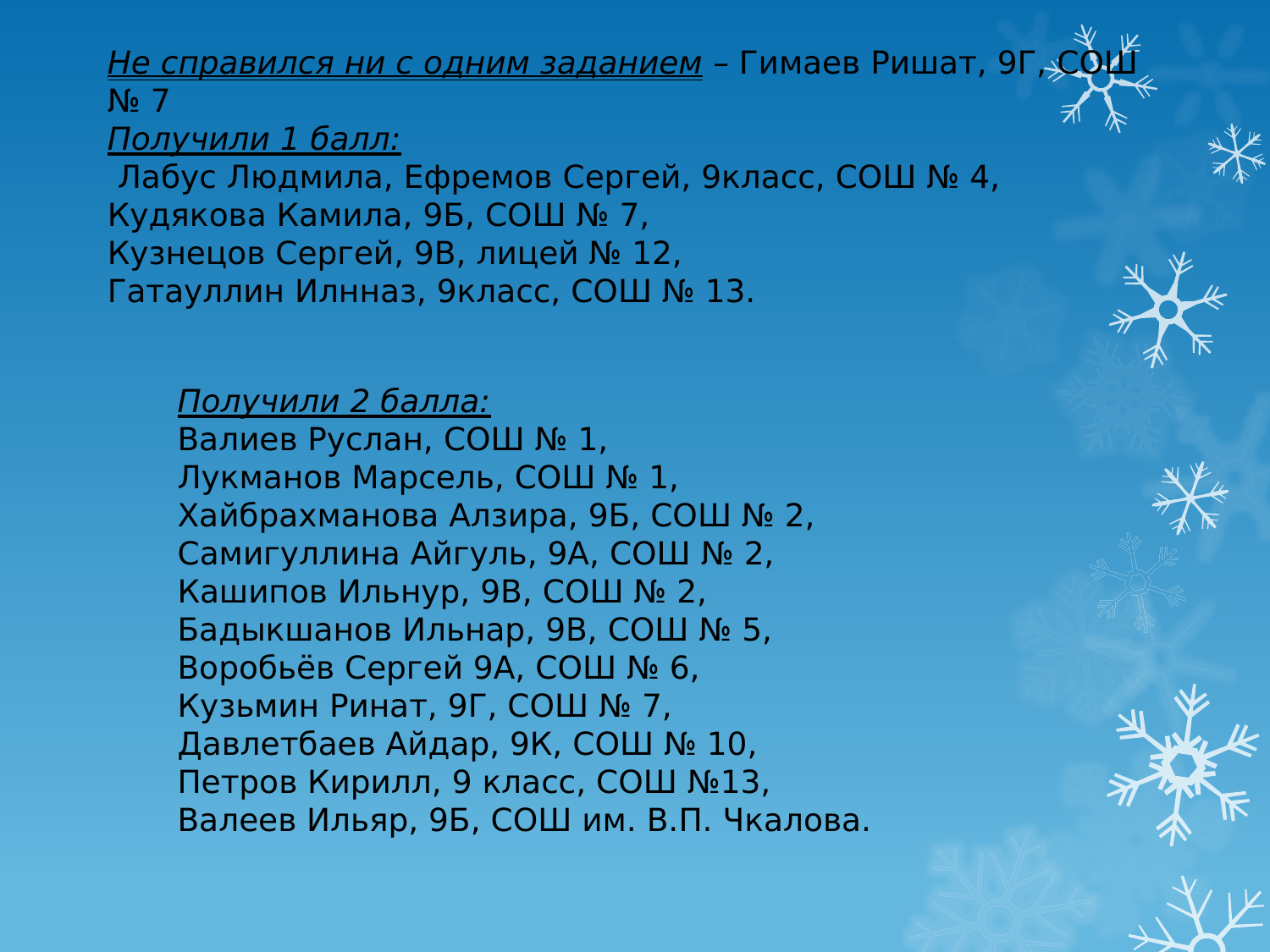

Не справился ни с одним заданием – Гимаев Ришат, 9Г, СОШ № 7
Получили 1 балл:
 Лабус Людмила, Ефремов Сергей, 9класс, СОШ № 4,
Кудякова Камила, 9Б, СОШ № 7,
Кузнецов Сергей, 9В, лицей № 12,
Гатауллин Илнназ, 9класс, СОШ № 13.
Получили 2 балла:
Валиев Руслан, СОШ № 1,
Лукманов Марсель, СОШ № 1,
Хайбрахманова Алзира, 9Б, СОШ № 2,
Самигуллина Айгуль, 9А, СОШ № 2,
Кашипов Ильнур, 9В, СОШ № 2,
Бадыкшанов Ильнар, 9В, СОШ № 5,
Воробьёв Сергей 9А, СОШ № 6,
Кузьмин Ринат, 9Г, СОШ № 7,
Давлетбаев Айдар, 9К, СОШ № 10,
Петров Кирилл, 9 класс, СОШ №13,
Валеев Ильяр, 9Б, СОШ им. В.П. Чкалова.